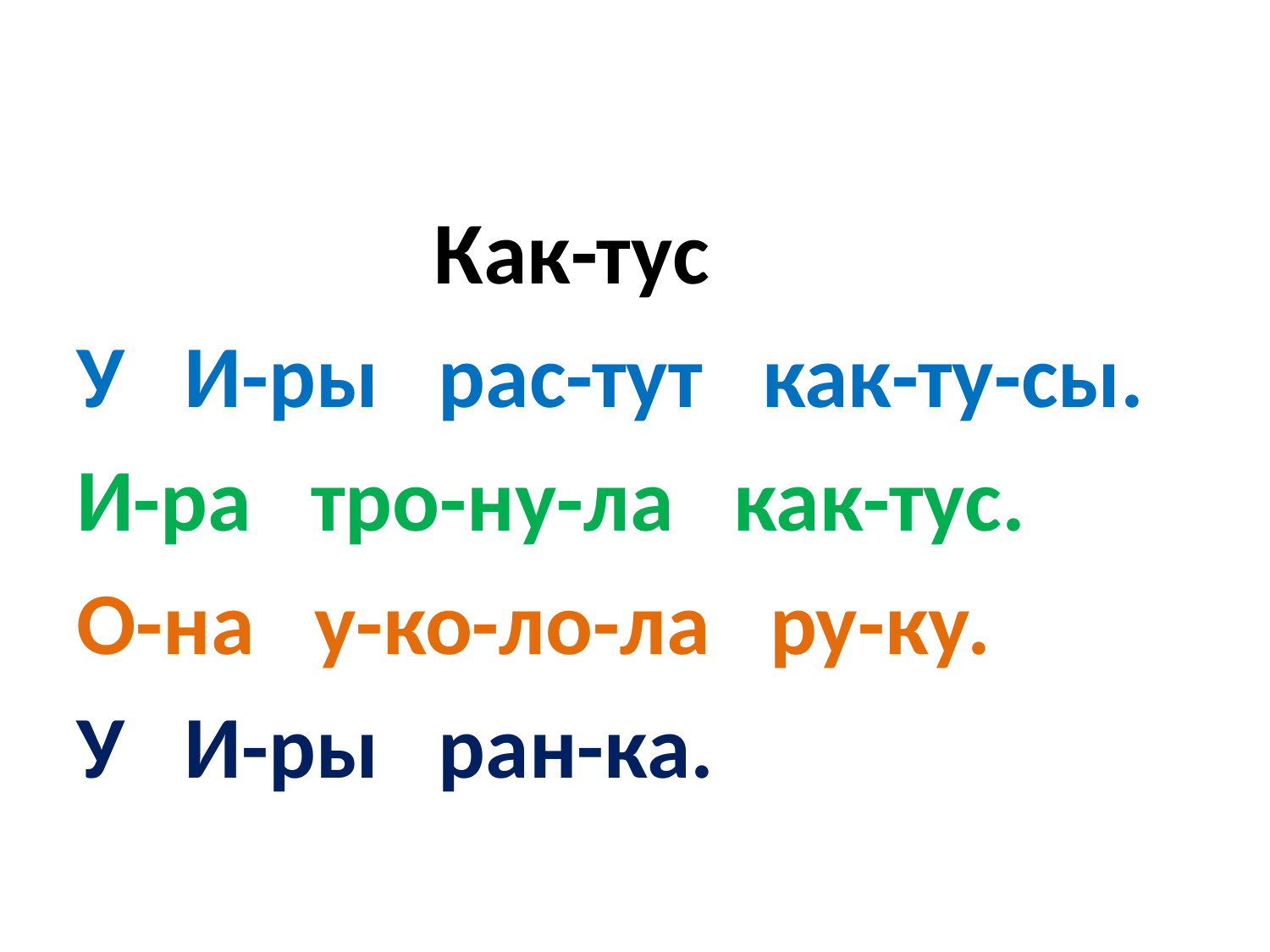

#

                  Как-тус
У   И-ры   рас-тут   как-ту-сы.
И-ра   тро-ну-ла   как-тус.
О-на   у-ко-ло-ла   ру-ку.
У   И-ры   ран-ка.